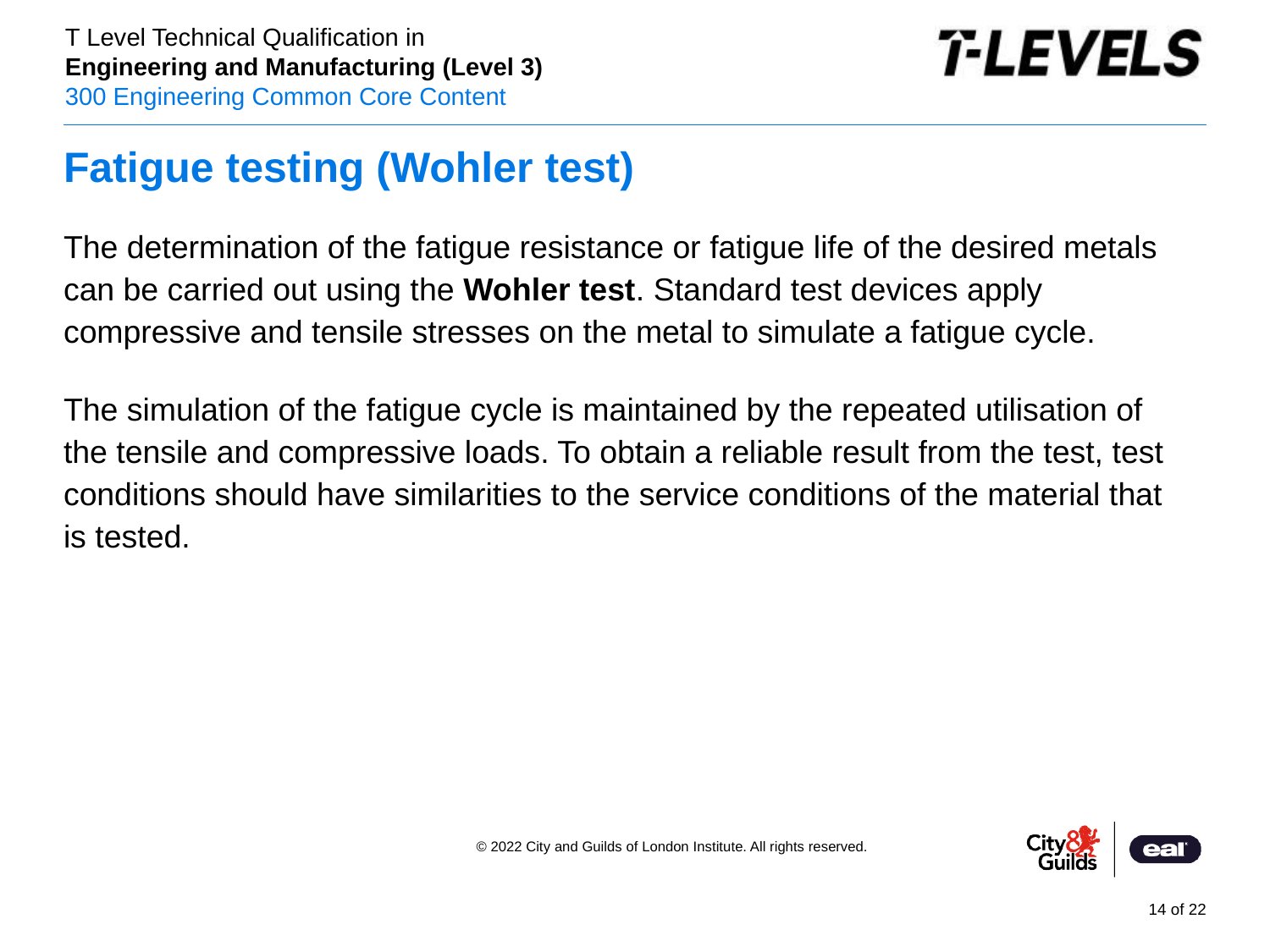

# Fatigue testing (Wohler test)
The determination of the fatigue resistance or fatigue life of the desired metals can be carried out using the Wohler test. Standard test devices apply compressive and tensile stresses on the metal to simulate a fatigue cycle.
The simulation of the fatigue cycle is maintained by the repeated utilisation of the tensile and compressive loads. To obtain a reliable result from the test, test conditions should have similarities to the service conditions of the material that is tested.